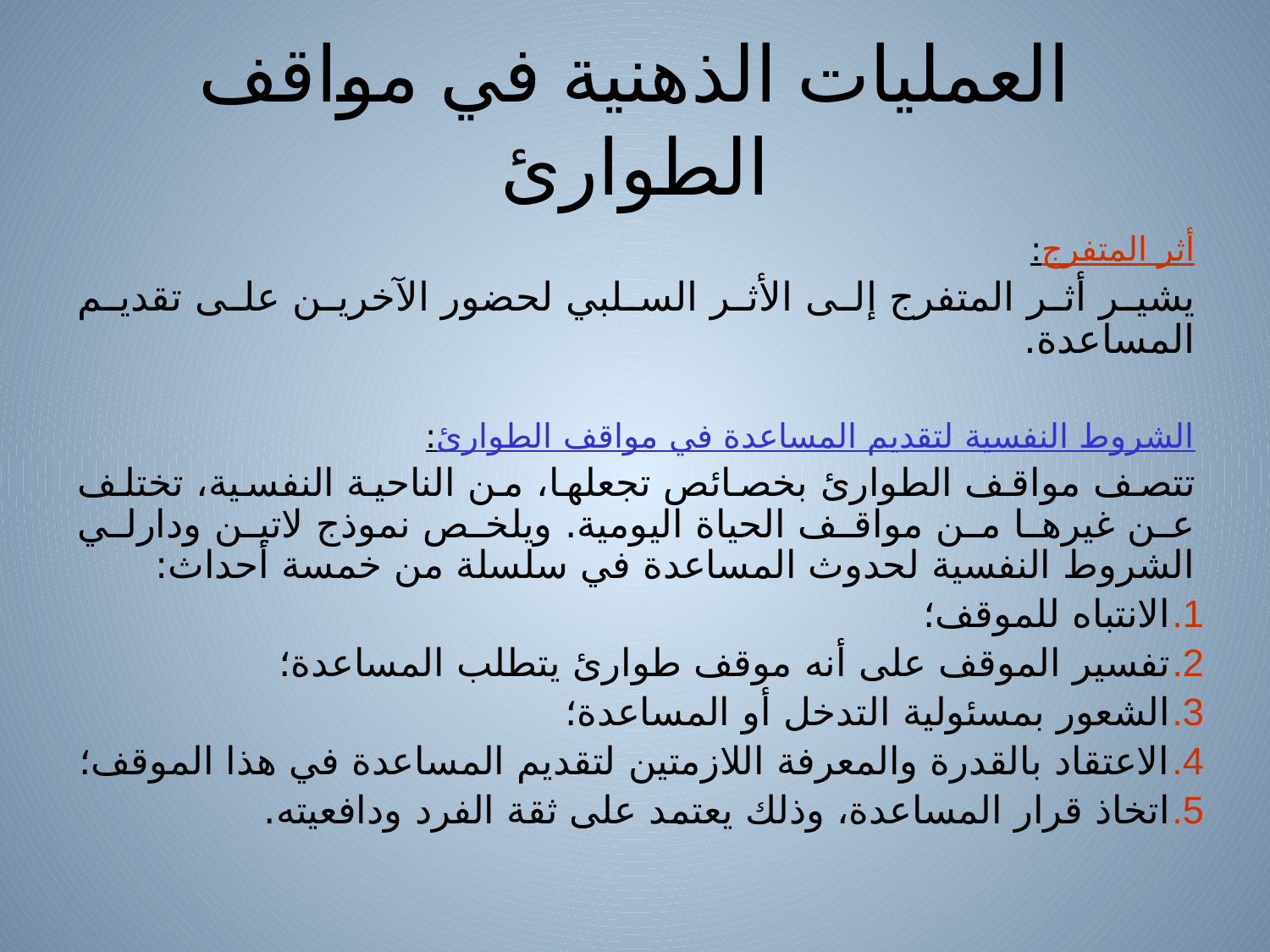

# العمليات الذهنية في مواقف الطوارئ
أثر المتفرج:
يشير أثر المتفرج إلى الأثر السلبي لحضور الآخرين على تقديم المساعدة.

الشروط النفسية لتقديم المساعدة في مواقف الطوارئ:
تتصف مواقف الطوارئ بخصائص تجعلها، من الناحية النفسية، تختلف عن غيرها من مواقف الحياة اليومية. ويلخص نموذج لاتين ودارلي الشروط النفسية لحدوث المساعدة في سلسلة من خمسة أحداث:
الانتباه للموقف؛
تفسير الموقف على أنه موقف طوارئ يتطلب المساعدة؛
الشعور بمسئولية التدخل أو المساعدة؛
الاعتقاد بالقدرة والمعرفة اللازمتين لتقديم المساعدة في هذا الموقف؛
اتخاذ قرار المساعدة، وذلك يعتمد على ثقة الفرد ودافعيته.